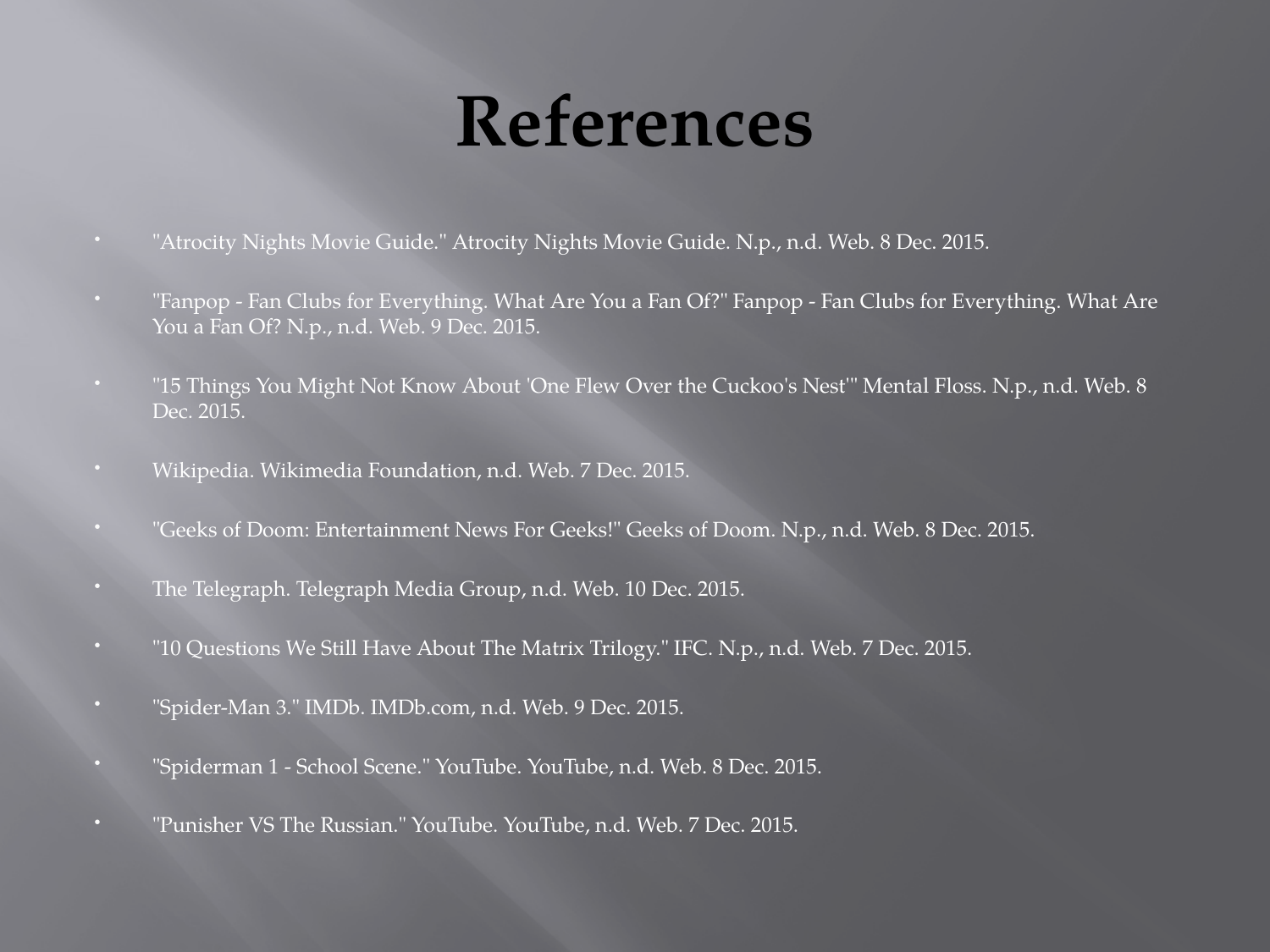

# References
"Atrocity Nights Movie Guide." Atrocity Nights Movie Guide. N.p., n.d. Web. 8 Dec. 2015.

"Fanpop - Fan Clubs for Everything. What Are You a Fan Of?" Fanpop - Fan Clubs for Everything. What Are You a Fan Of? N.p., n.d. Web. 9 Dec. 2015.

"15 Things You Might Not Know About 'One Flew Over the Cuckoo's Nest'" Mental Floss. N.p., n.d. Web. 8 Dec. 2015.

Wikipedia. Wikimedia Foundation, n.d. Web. 7 Dec. 2015.

"Geeks of Doom: Entertainment News For Geeks!" Geeks of Doom. N.p., n.d. Web. 8 Dec. 2015.

The Telegraph. Telegraph Media Group, n.d. Web. 10 Dec. 2015.

"10 Questions We Still Have About The Matrix Trilogy." IFC. N.p., n.d. Web. 7 Dec. 2015.

"Spider-Man 3." IMDb. IMDb.com, n.d. Web. 9 Dec. 2015.

"Spiderman 1 - School Scene." YouTube. YouTube, n.d. Web. 8 Dec. 2015.

"Punisher VS The Russian." YouTube. YouTube, n.d. Web. 7 Dec. 2015.